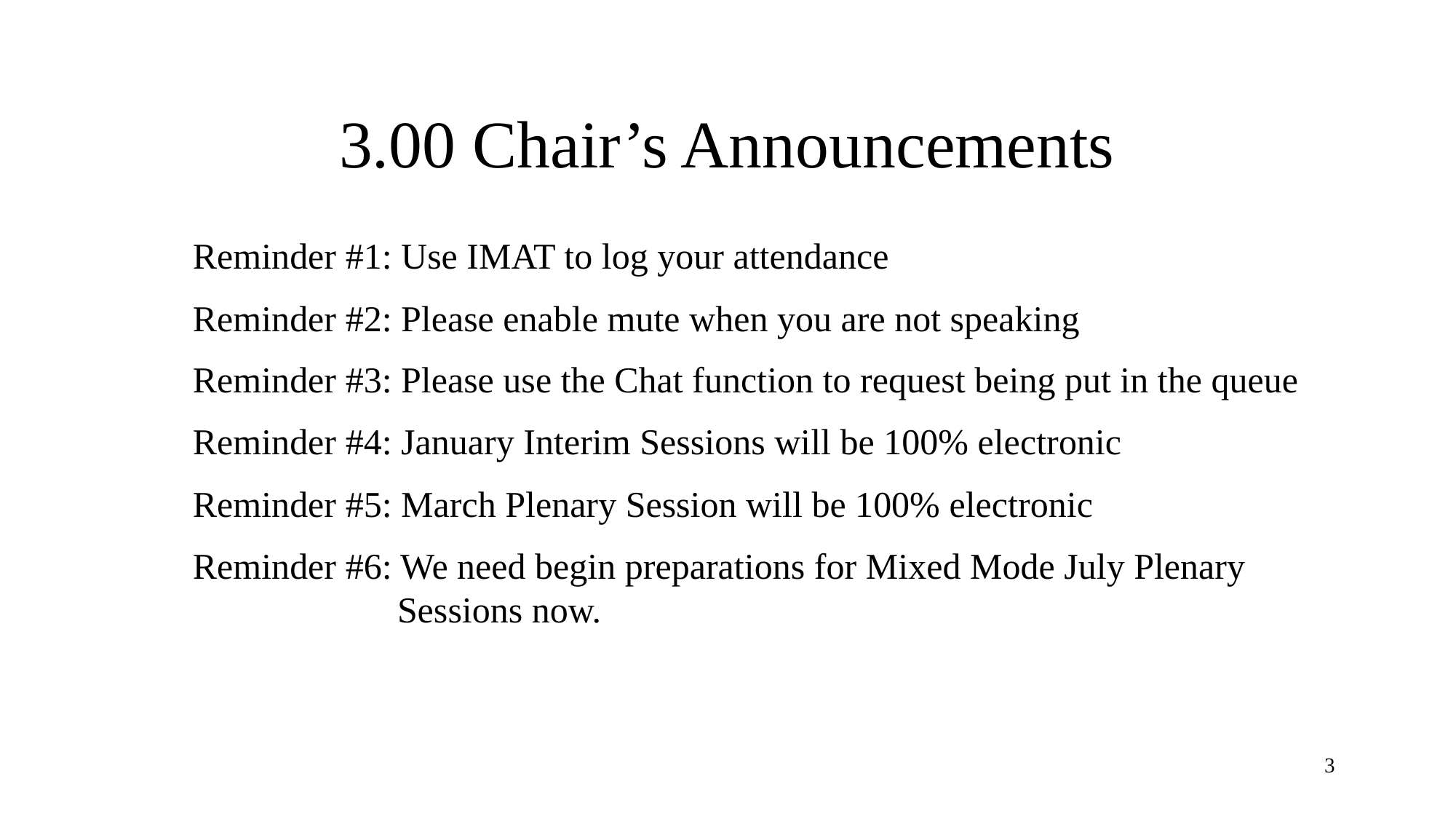

# 3.00 Chair’s Announcements
Reminder #1: Use IMAT to log your attendance
Reminder #2: Please enable mute when you are not speaking
Reminder #3: Please use the Chat function to request being put in the queue
Reminder #4: January Interim Sessions will be 100% electronic
Reminder #5: March Plenary Session will be 100% electronic
Reminder #6: We need begin preparations for Mixed Mode July Plenary Sessions now.
3